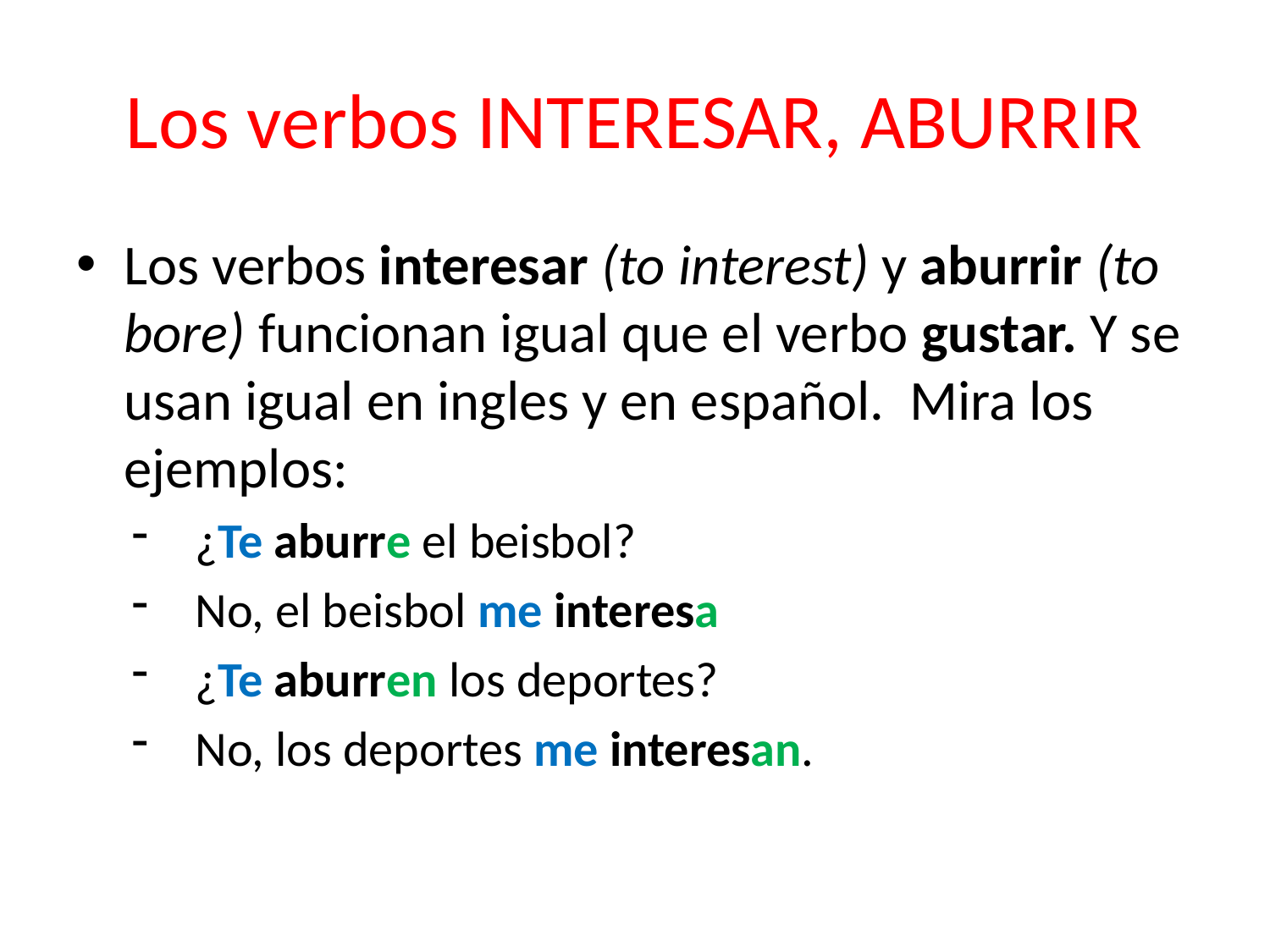

# Los verbos INTERESAR, ABURRIR
Los verbos interesar (to interest) y aburrir (to bore) funcionan igual que el verbo gustar. Y se usan igual en ingles y en español.  Mira los ejemplos:
¿Te aburre el beisbol?
No, el beisbol me interesa
¿Te aburren los deportes?
No, los deportes me interesan.